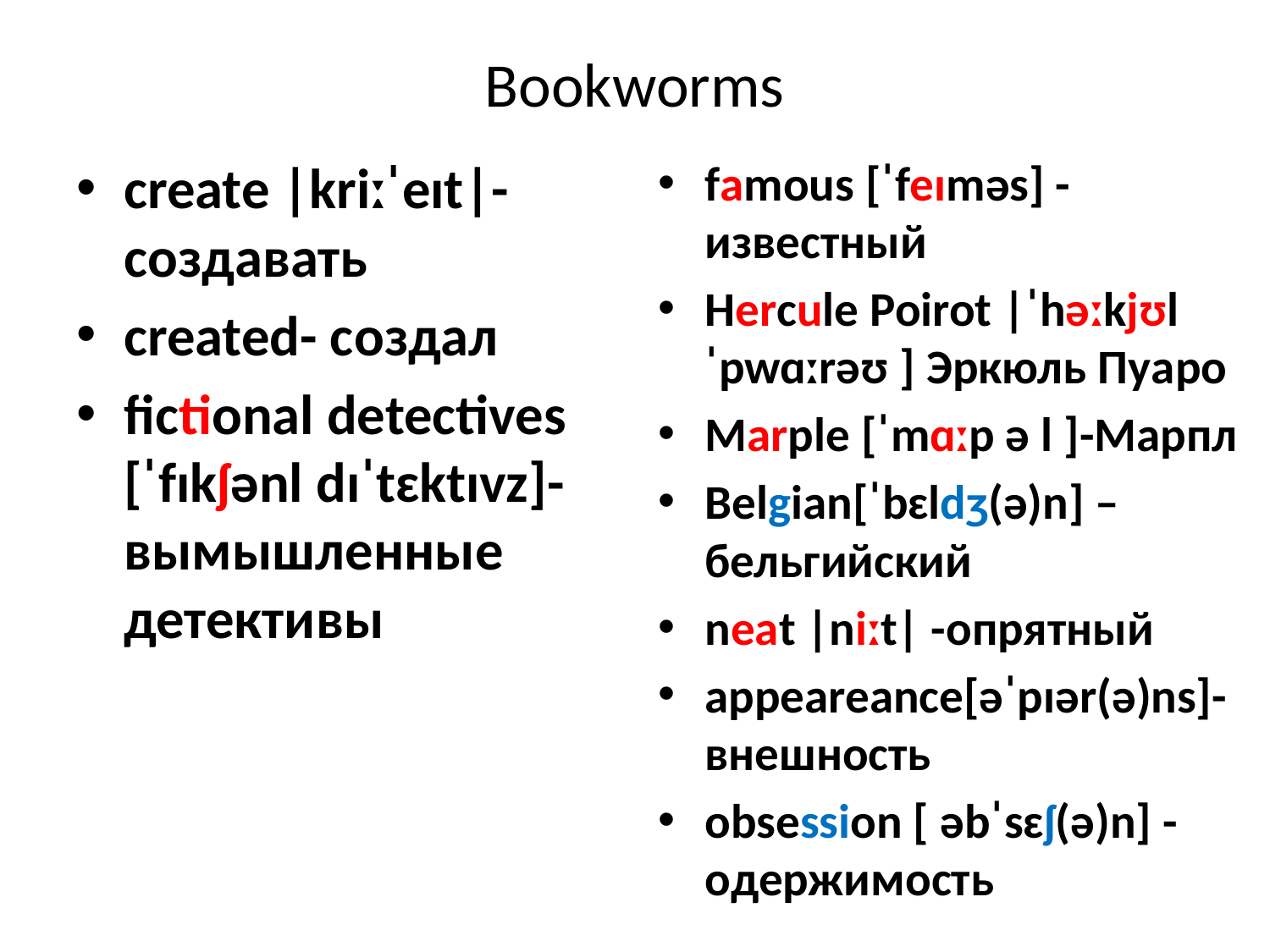

# Bookworms
create |kriːˈeɪt|-создавать
created- создал
fictional detectives [ˈfɪkʃənl dɪˈtɛktɪvz]- вымышленные детективы
famous [ˈfeɪməs] - известный
Hercule Poirot |ˈhəːkjʊl ˈpwɑːrəʊ ] Эркюль Пуаро
Marple [ˈmɑːp ə l ]-Марпл
Belgian[ˈbɛldʒ(ə)n] –бельгийский
neat |niːt| -опрятный
appeareance[əˈpɪər(ə)ns]- внешность
obsession [ əbˈsɛʃ(ə)n] -одержимость